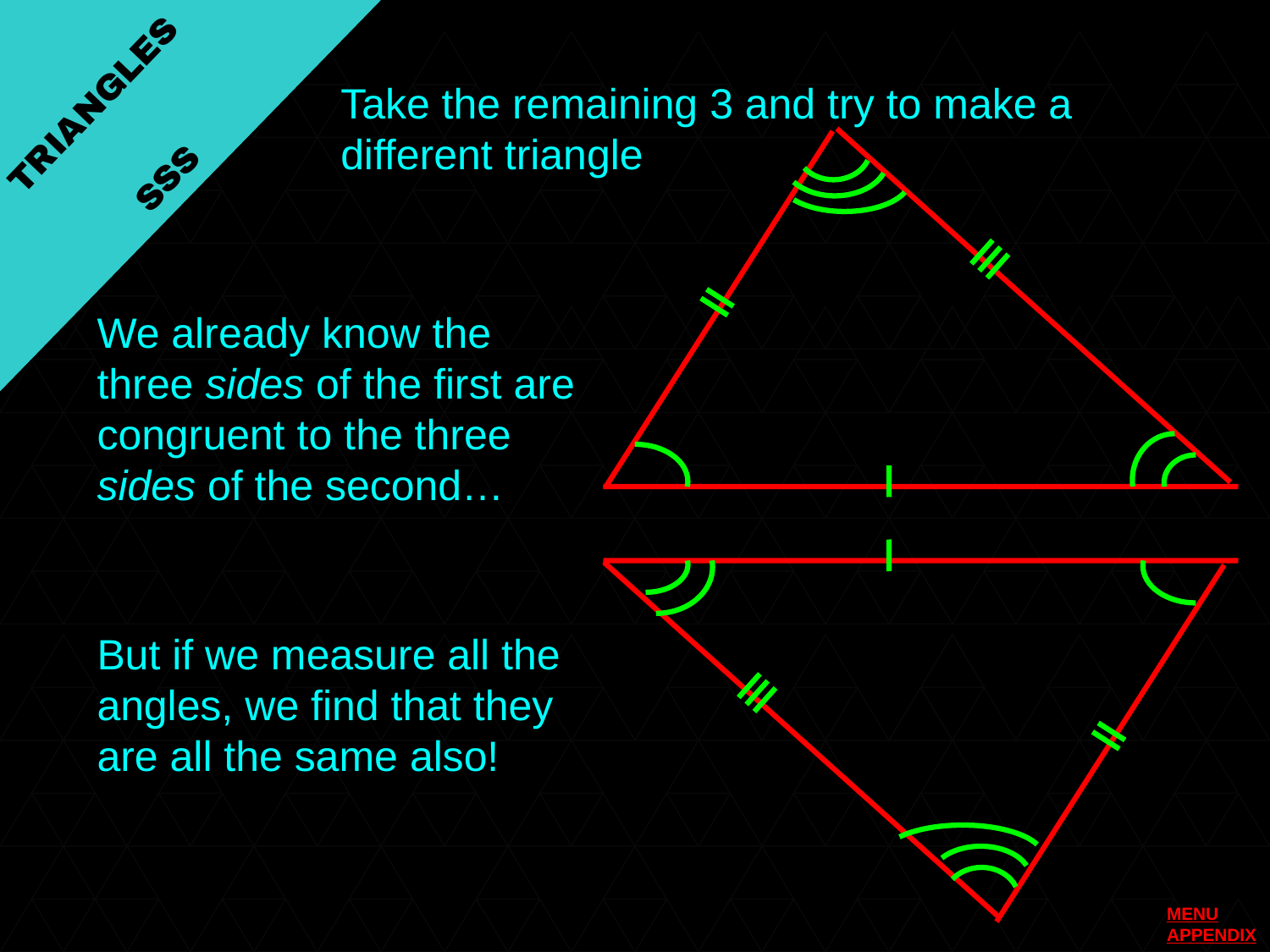

Take the remaining 3 and try to make a different triangle
TRIANGLES

SSS

We already know the three sides of the first are congruent to the three sides of the second…

But if we measure all the angles, we find that they are all the same also!

MENU
APPENDIX